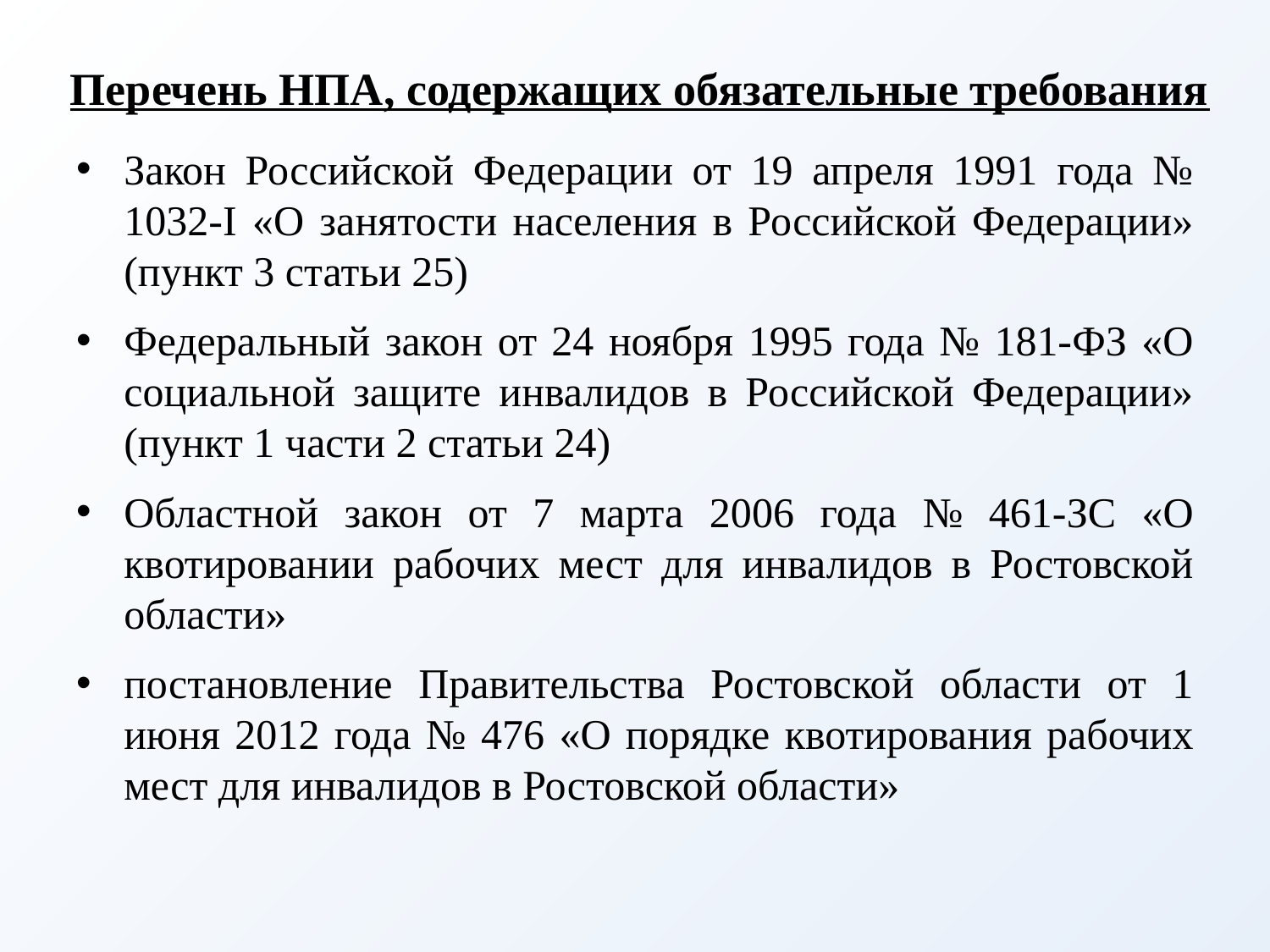

# Перечень НПА, содержащих обязательные требования
Закон Российской Федерации от 19 апреля 1991 года № 1032-I «О занятости населения в Российской Федерации» (пункт 3 статьи 25)
Федеральный закон от 24 ноября 1995 года № 181-ФЗ «О социальной защите инвалидов в Российской Федерации» (пункт 1 части 2 статьи 24)
Областной закон от 7 марта 2006 года № 461-ЗС «О квотировании рабочих мест для инвалидов в Ростовской области»
постановление Правительства Ростовской области от 1 июня 2012 года № 476 «О порядке квотирования рабочих мест для инвалидов в Ростовской области»